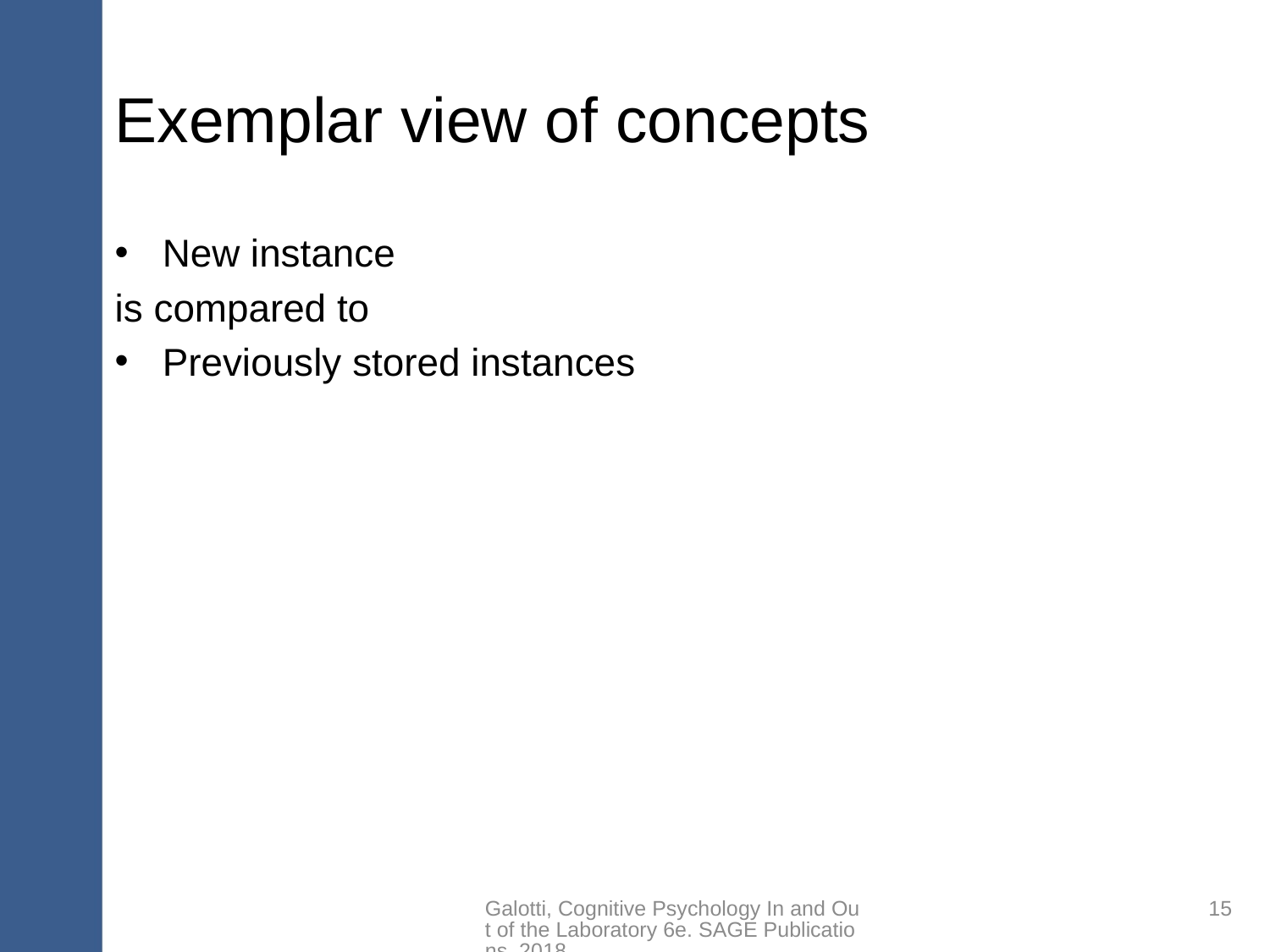

# Exemplar view of concepts
New instance
is compared to
Previously stored instances
Galotti, Cognitive Psychology In and Out of the Laboratory 6e. SAGE Publications, 2018.
15